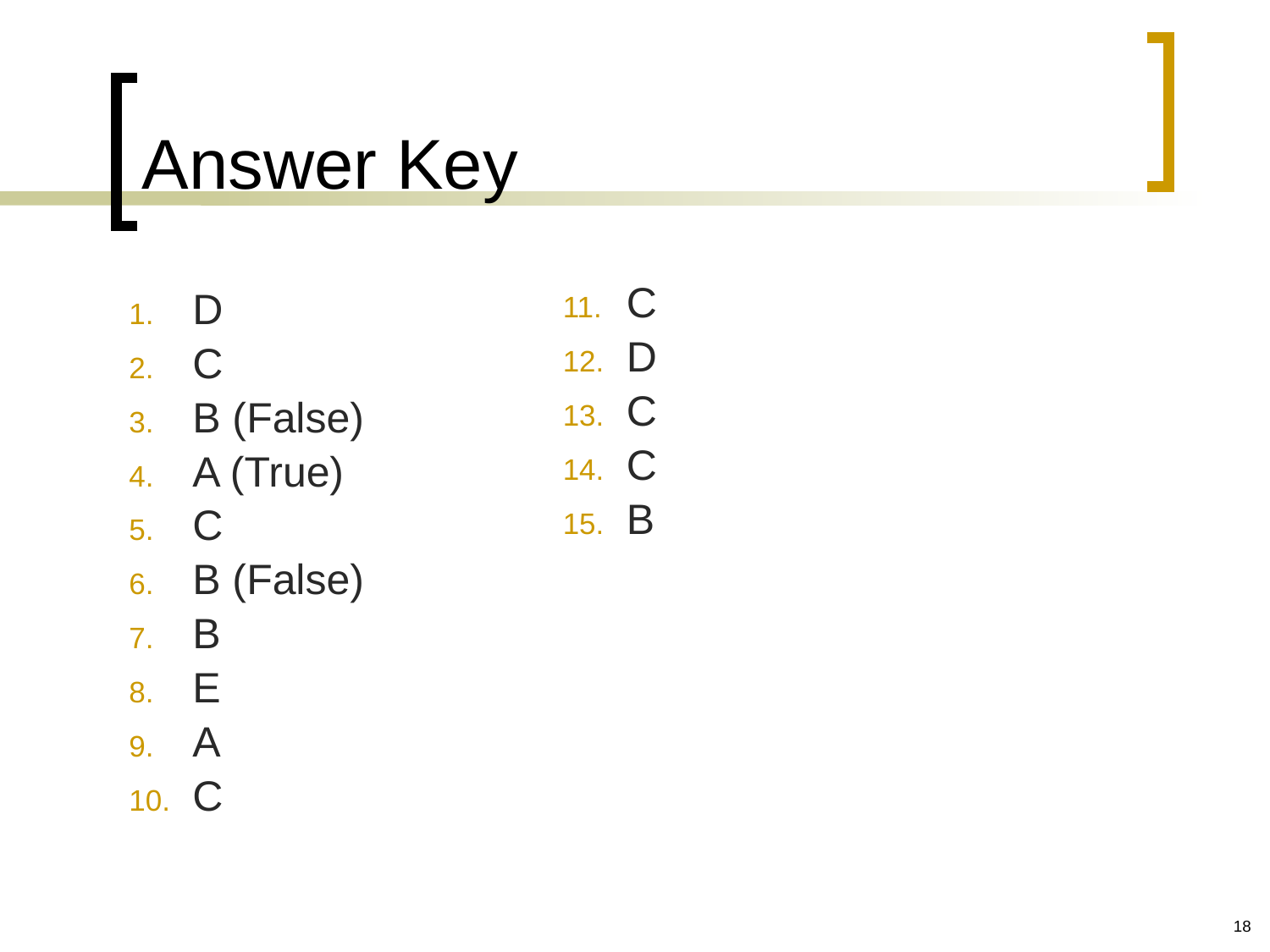

# Answer Key

D
C
B (False)
A (True)
C
B (False)
B
E
A
C

C
D
C
C
B